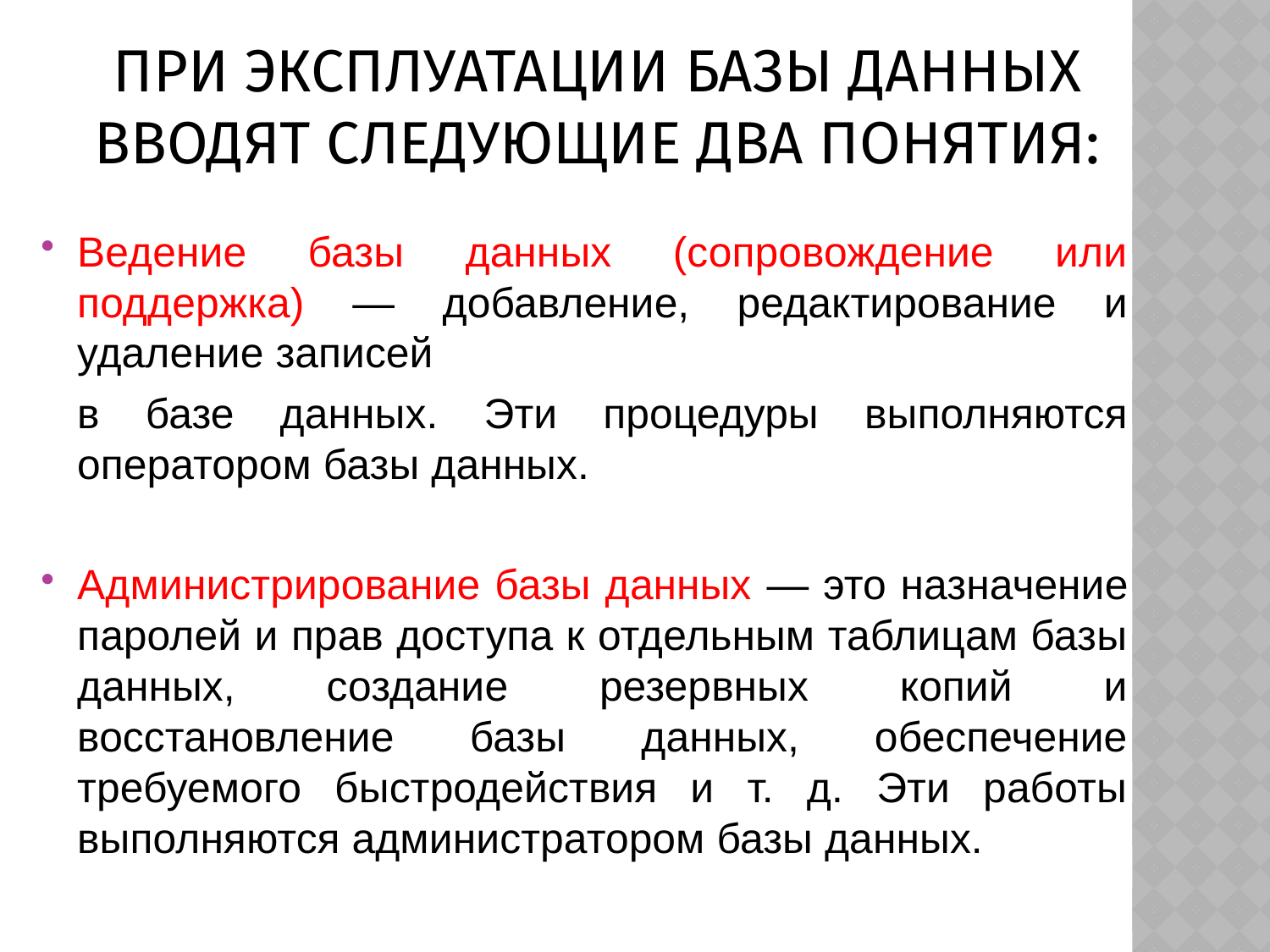

# При эксплуатации базы данных вводят следующие два понятия:
Ведение базы данных (сопровождение или поддержка) — добавление, редактирование и удаление записей
	в базе данных. Эти процедуры выполняются оператором базы данных.

Администрирование базы данных — это назначение паролей и прав доступа к отдельным таблицам базы данных, создание резервных копий и восстановление базы данных, обеспечение требуемого быстродействия и т. д. Эти работы выполняются администратором базы данных.